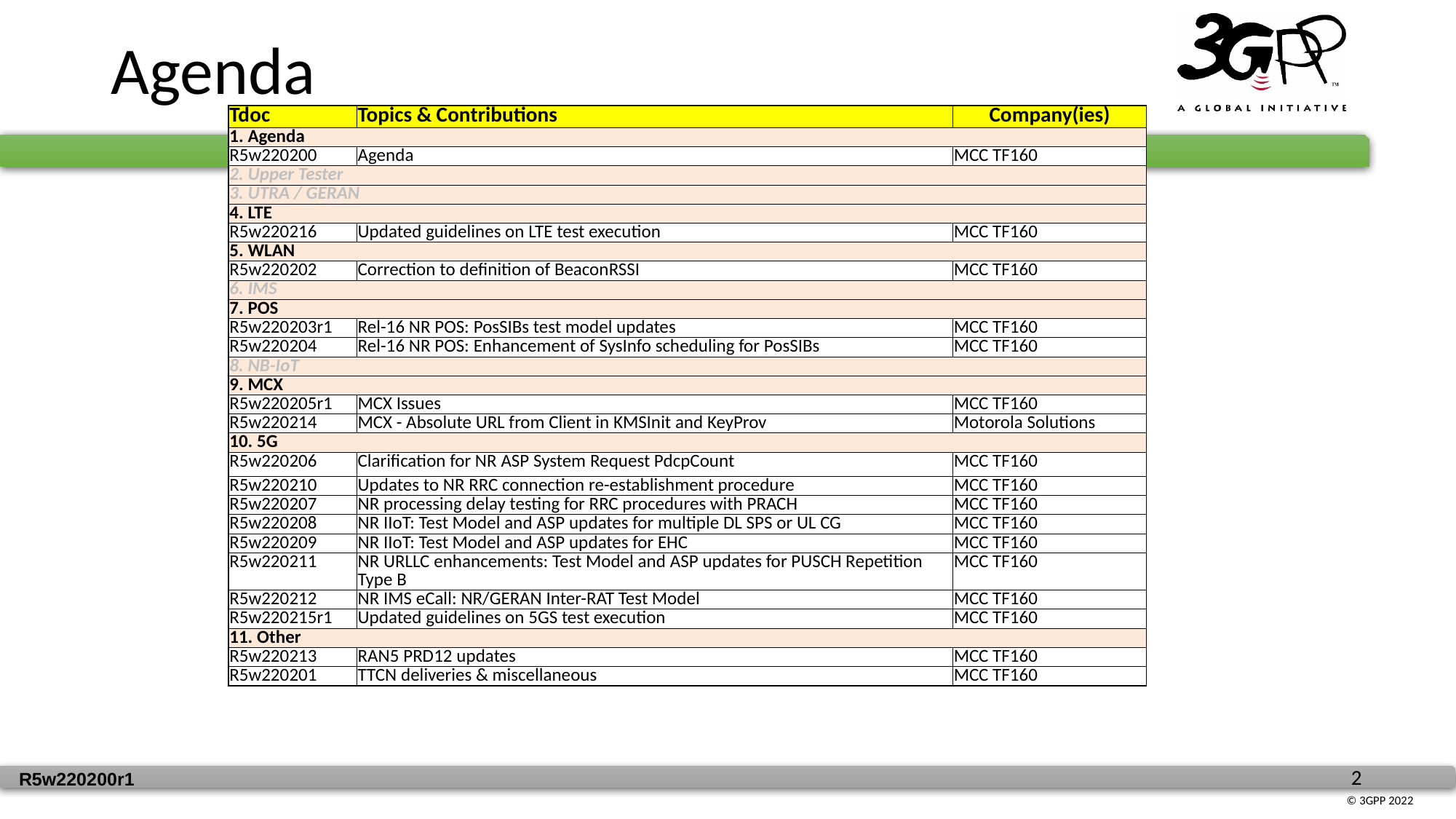

# Agenda
| Tdoc | Topics & Contributions | Company(ies) |
| --- | --- | --- |
| 1. Agenda |  |  |
| R5w220200 | Agenda | MCC TF160 |
| 2. Upper Tester |  |  |
| 3. UTRA / GERAN |  |  |
| 4. LTE |  |  |
| R5w220216 | Updated guidelines on LTE test execution | MCC TF160 |
| 5. WLAN |  |  |
| R5w220202 | Correction to definition of BeaconRSSI | MCC TF160 |
| 6. IMS |  |  |
| 7. POS |  |  |
| R5w220203r1 | Rel-16 NR POS: PosSIBs test model updates | MCC TF160 |
| R5w220204 | Rel-16 NR POS: Enhancement of SysInfo scheduling for PosSIBs | MCC TF160 |
| 8. NB-IoT |  |  |
| 9. MCX |  |  |
| R5w220205r1 | MCX Issues | MCC TF160 |
| R5w220214 | MCX - Absolute URL from Client in KMSInit and KeyProv | Motorola Solutions |
| 10. 5G |  |  |
| R5w220206 | Clarification for NR ASP System Request PdcpCount | MCC TF160 |
| R5w220210 | Updates to NR RRC connection re-establishment procedure | MCC TF160 |
| R5w220207 | NR processing delay testing for RRC procedures with PRACH | MCC TF160 |
| R5w220208 | NR IIoT: Test Model and ASP updates for multiple DL SPS or UL CG | MCC TF160 |
| R5w220209 | NR IIoT: Test Model and ASP updates for EHC | MCC TF160 |
| R5w220211 | NR URLLC enhancements: Test Model and ASP updates for PUSCH Repetition Type B | MCC TF160 |
| R5w220212 | NR IMS eCall: NR/GERAN Inter-RAT Test Model | MCC TF160 |
| R5w220215r1 | Updated guidelines on 5GS test execution | MCC TF160 |
| 11. Other |  |  |
| R5w220213 | RAN5 PRD12 updates | MCC TF160 |
| R5w220201 | TTCN deliveries & miscellaneous | MCC TF160 |